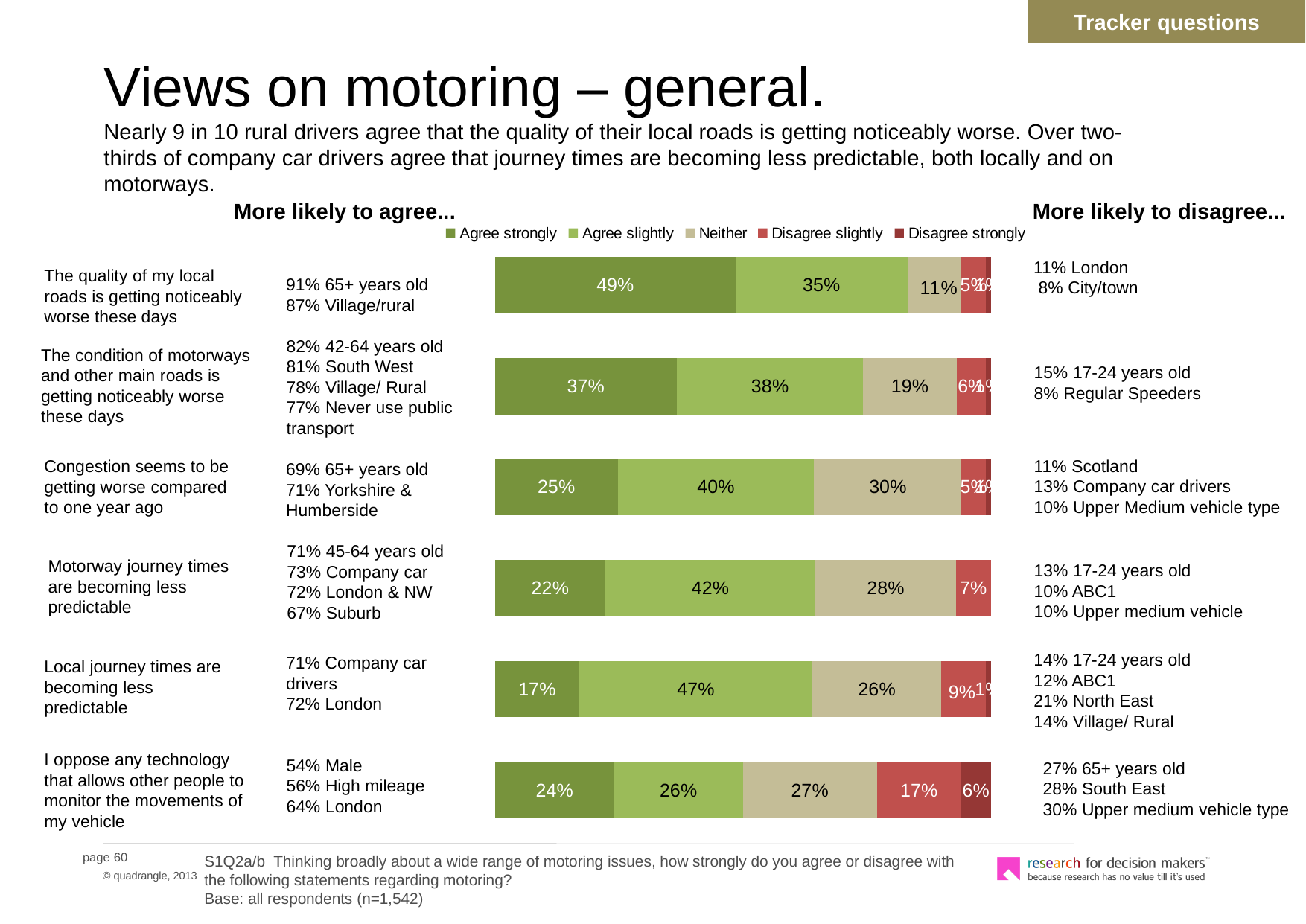

Tracker questions
# Views on motoring – general. Nearly 9 in 10 rural drivers agree that the quality of their local roads is getting noticeably worse. Over two-thirds of company car drivers agree that journey times are becoming less predictable, both locally and on motorways.

### Chart

| Category | Agree strongly | Agree slightly | Neither | Disagree slightly | Disagree strongly |
|---|---|---|---|---|---|
| Quality of my local loads is getting noticeably worse | 0.49000000000000027 | 0.35000000000000026 | 0.11 | 0.05 | 0.010000000000000005 |
| Condition of motorways/ main roads is getting noticeably worse | 0.3700000000000003 | 0.38000000000000034 | 0.19 | 0.06000000000000003 | 0.010000000000000005 |
| Congestion seems to be getting worse compared to one year ago | 0.25 | 0.4 | 0.30000000000000027 | 0.05 | 0.010000000000000005 |
| Motorway journey times are becoming less predictable | 0.22 | 0.42000000000000026 | 0.2800000000000001 | 0.07000000000000002 | 0.0 |
| Local journey times are becoming less predictable | 0.17 | 0.4700000000000001 | 0.26 | 0.09000000000000002 | 0.010000000000000005 |
| Oppose technology that allows people to monitor the movements of my vehicle | 0.24000000000000013 | 0.26 | 0.27 | 0.17 | 0.06000000000000003 |
More likely to agree...
More likely to disagree...
11% London
 8% City/town
The quality of my local roads is getting noticeably worse these days
91% 65+ years old
87% Village/rural
82% 42-64 years old
81% South West
78% Village/ Rural
77% Never use public
transport
The condition of motorways and other main roads is getting noticeably worse these days
15% 17-24 years old
8% Regular Speeders
11% Scotland
13% Company car drivers
10% Upper Medium vehicle type
Congestion seems to be getting worse compared to one year ago
69% 65+ years old
71% Yorkshire &
Humberside
71% 45-64 years old
73% Company car
72% London & NW
67% Suburb
Motorway journey times are becoming less predictable
13% 17-24 years old
10% ABC1
10% Upper medium vehicle
14% 17-24 years old
12% ABC1
21% North East
14% Village/ Rural
71% Company car
drivers
72% London
Local journey times are becoming less predictable
I oppose any technology that allows other people to monitor the movements of my vehicle
54% Male
56% High mileage
64% London
27% 65+ years old
28% South East
30% Upper medium vehicle type
S1Q2a/b  Thinking broadly about a wide range of motoring issues, how strongly do you agree or disagree with the following statements regarding motoring?
Base: all respondents (n=1,542)